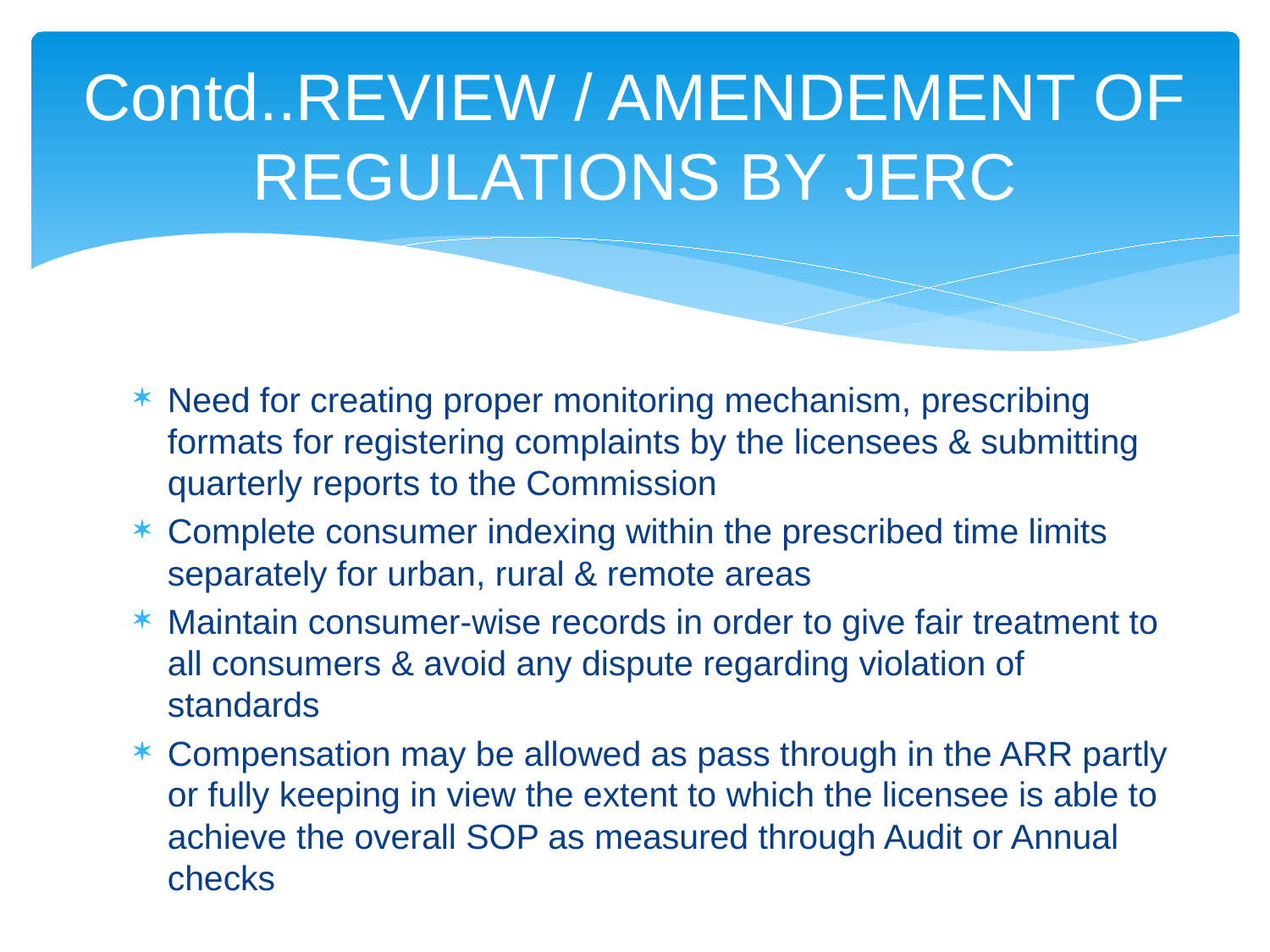

# Contd..REVIEW / AMENDEMENT OF REGULATIONS BY JERC
Need for creating proper monitoring mechanism, prescribing formats for registering complaints by the licensees & submitting quarterly reports to the Commission
Complete consumer indexing within the prescribed time limits separately for urban, rural & remote areas
Maintain consumer-wise records in order to give fair treatment to all consumers & avoid any dispute regarding violation of standards
Compensation may be allowed as pass through in the ARR partly or fully keeping in view the extent to which the licensee is able to achieve the overall SOP as measured through Audit or Annual checks